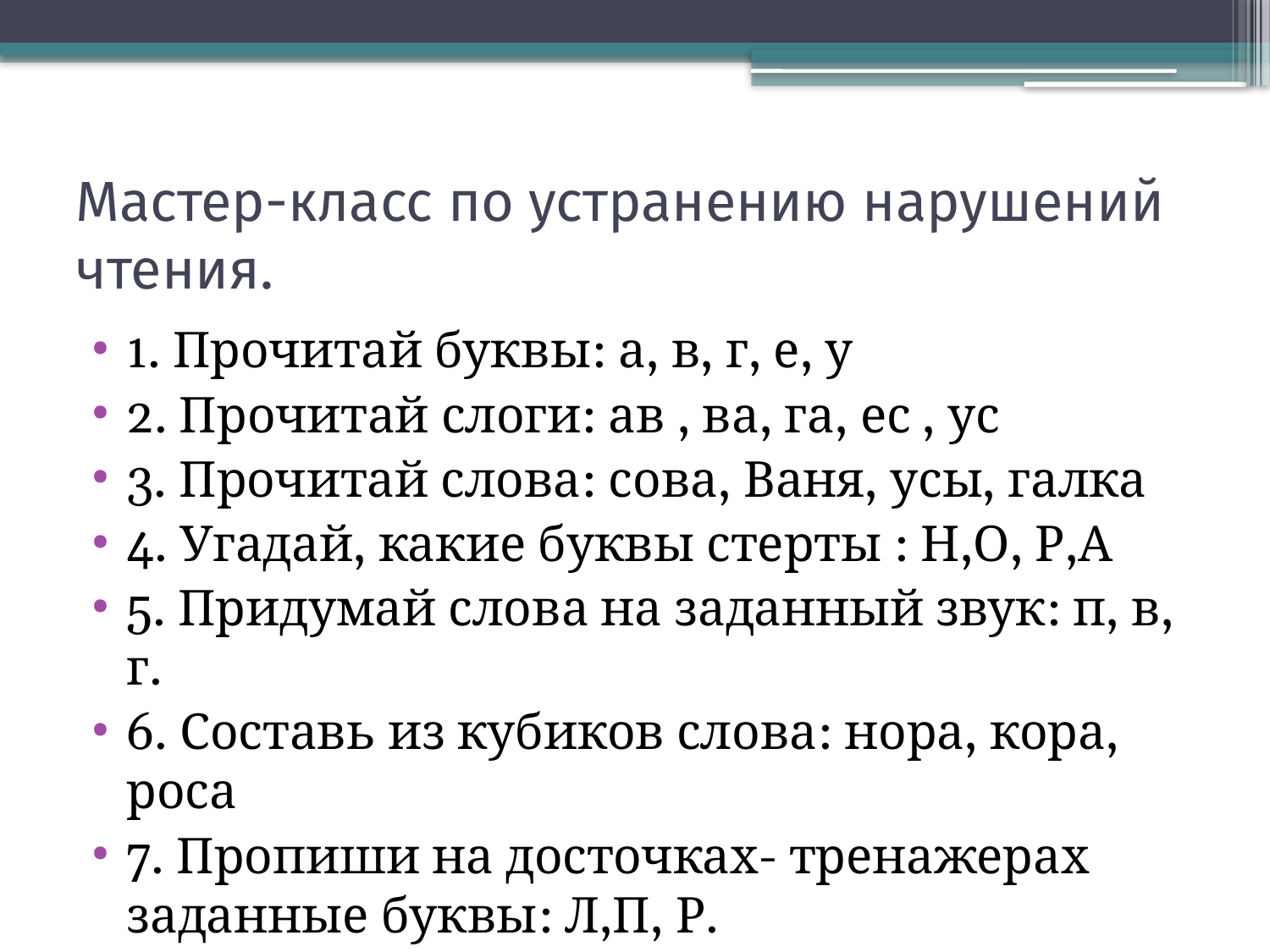

# Мастер-класс по устранению нарушений чтения.
1. Прочитай буквы: а, в, г, е, у
2. Прочитай слоги: ав , ва, га, ес , ус
3. Прочитай слова: сова, Ваня, усы, галка
4. Угадай, какие буквы стерты : Н,О, Р,А
5. Придумай слова на заданный звук: п, в, г.
6. Составь из кубиков слова: нора, кора, роса
7. Пропиши на досточках- тренажерах заданные буквы: Л,П, Р.